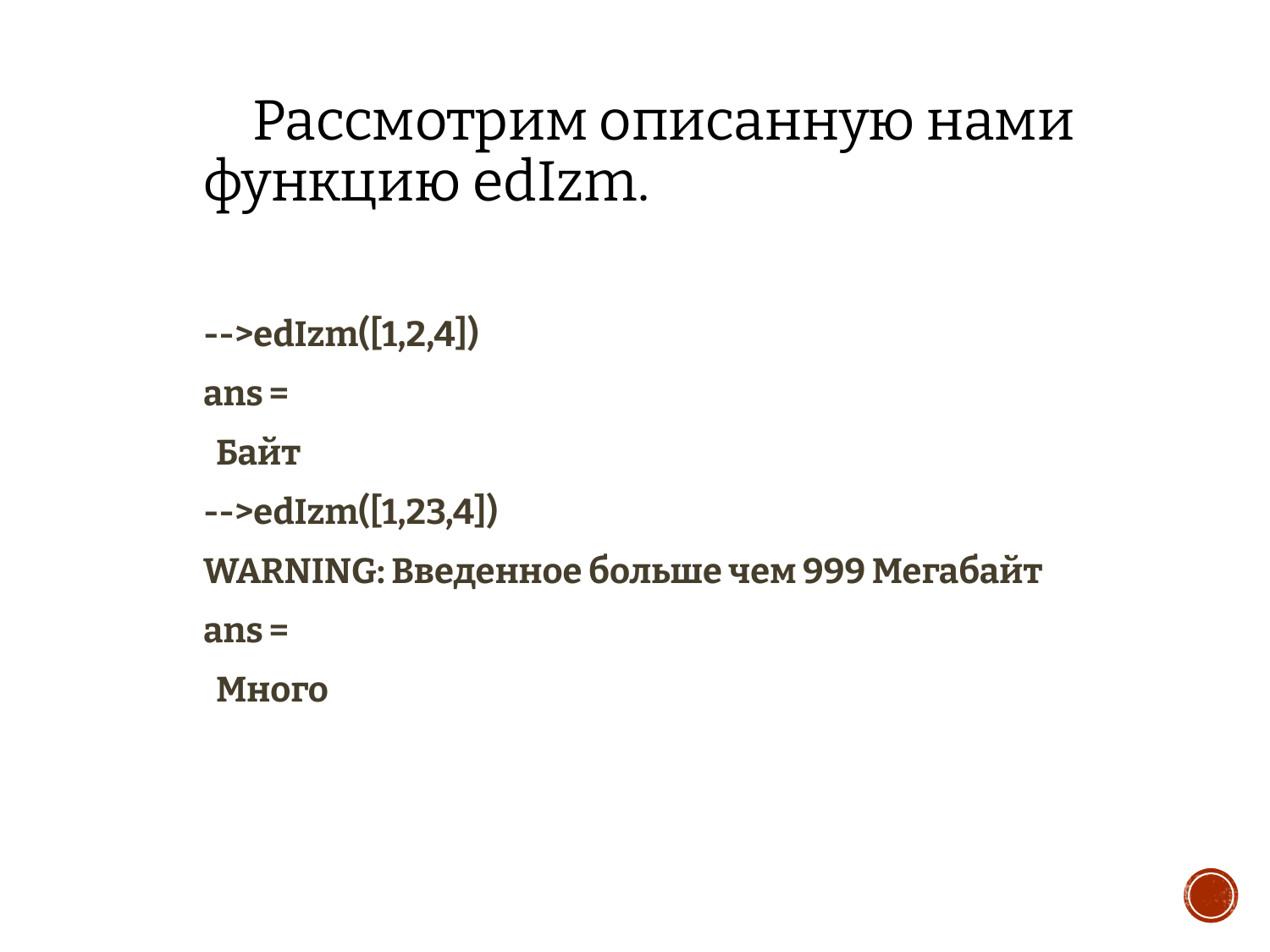

Рассмотрим описанную нами функцию edIzm.

-->edIzm([1,2,4])
ans =
  Байт
-->edIzm([1,23,4])
WARNING: Введенное больше чем 999 Мегабайт
ans =
  Много